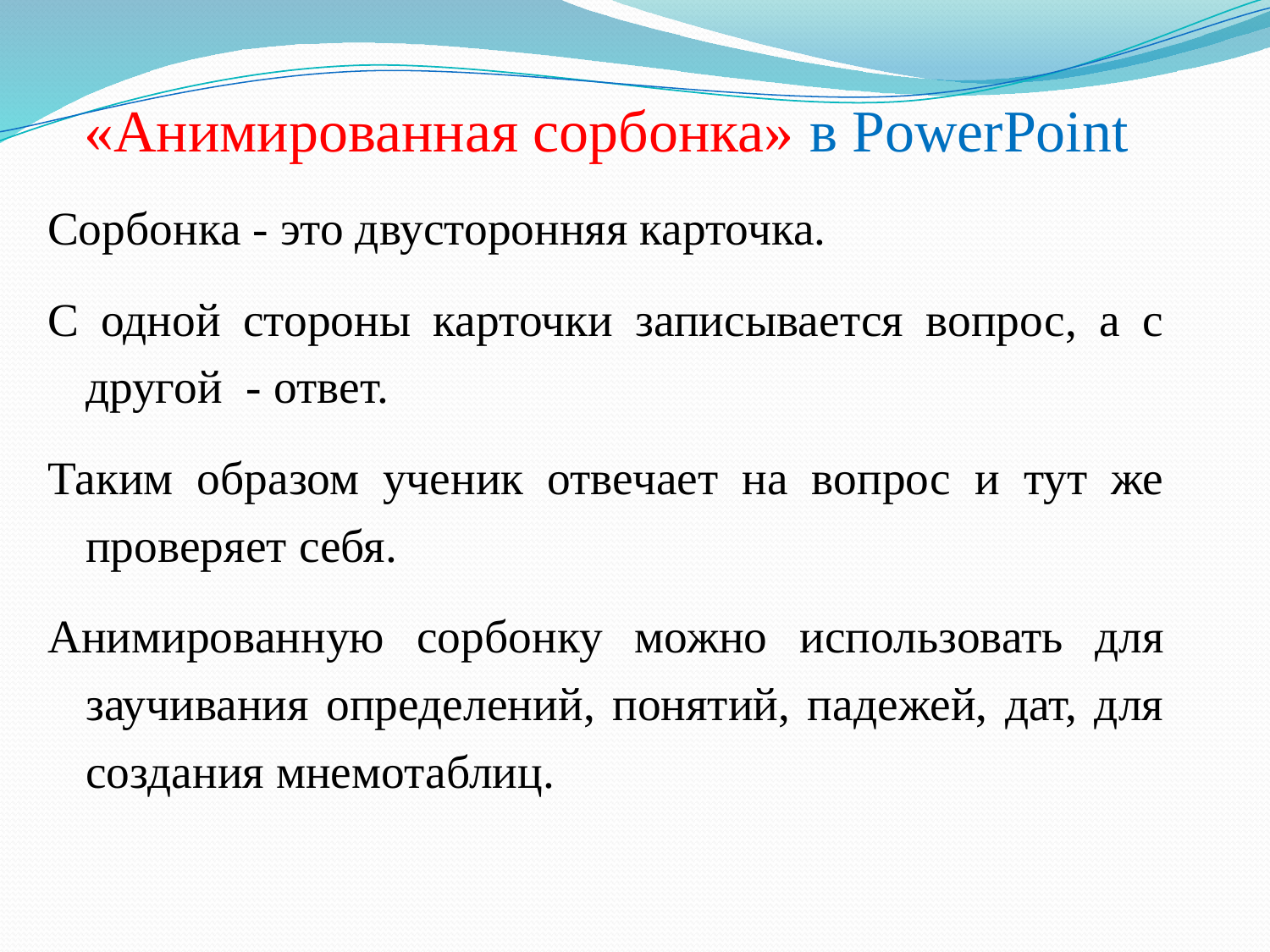

#
«Анимированная сорбонка» в PowerPoint
Сорбонка - это двусторонняя карточка.
С одной стороны карточки записывается вопрос, а с другой  - ответ.
Таким образом ученик отвечает на вопрос и тут же проверяет себя.
Анимированную сорбонку можно использовать для заучивания определений, понятий, падежей, дат, для создания мнемотаблиц.